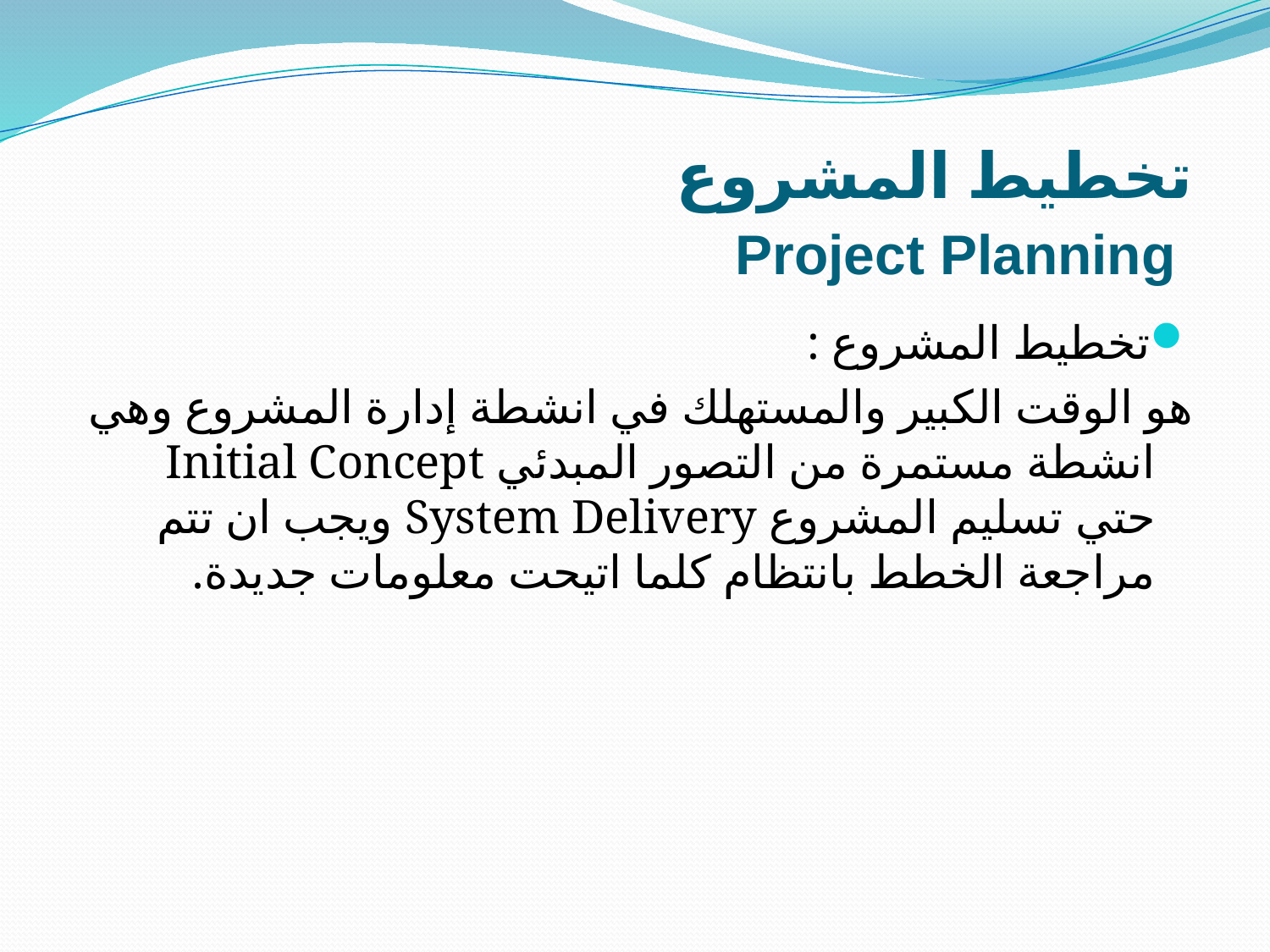

# تخطيط المشروع Project Planning
تخطيط المشروع :
هو الوقت الكبير والمستهلك في انشطة إدارة المشروع وهي انشطة مستمرة من التصور المبدئي Initial Concept حتي تسليم المشروع System Delivery ويجب ان تتم مراجعة الخطط بانتظام كلما اتيحت معلومات جديدة.